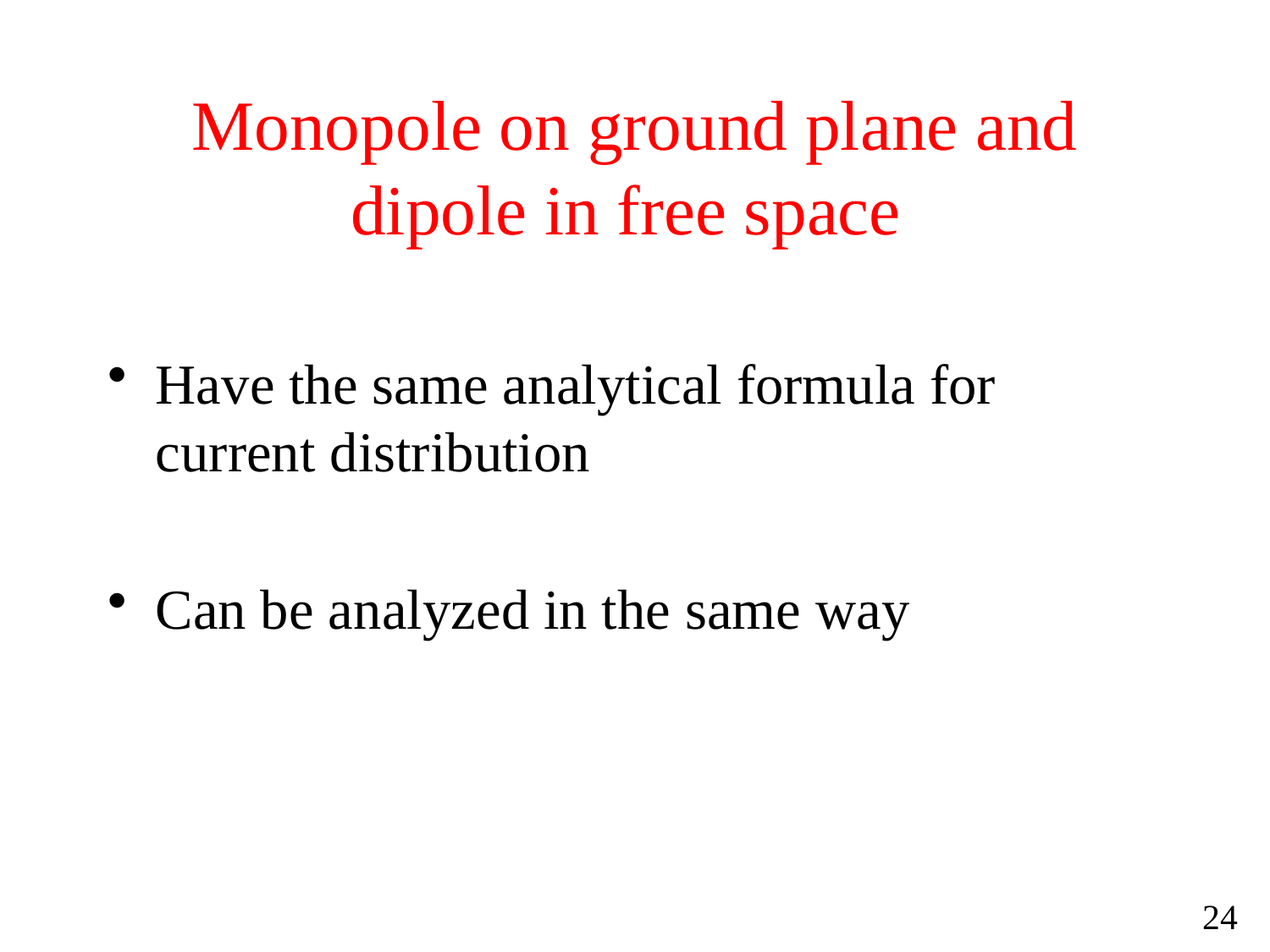

# Monopole on ground plane and dipole in free space
Have the same analytical formula for current distribution

Can be analyzed in the same way